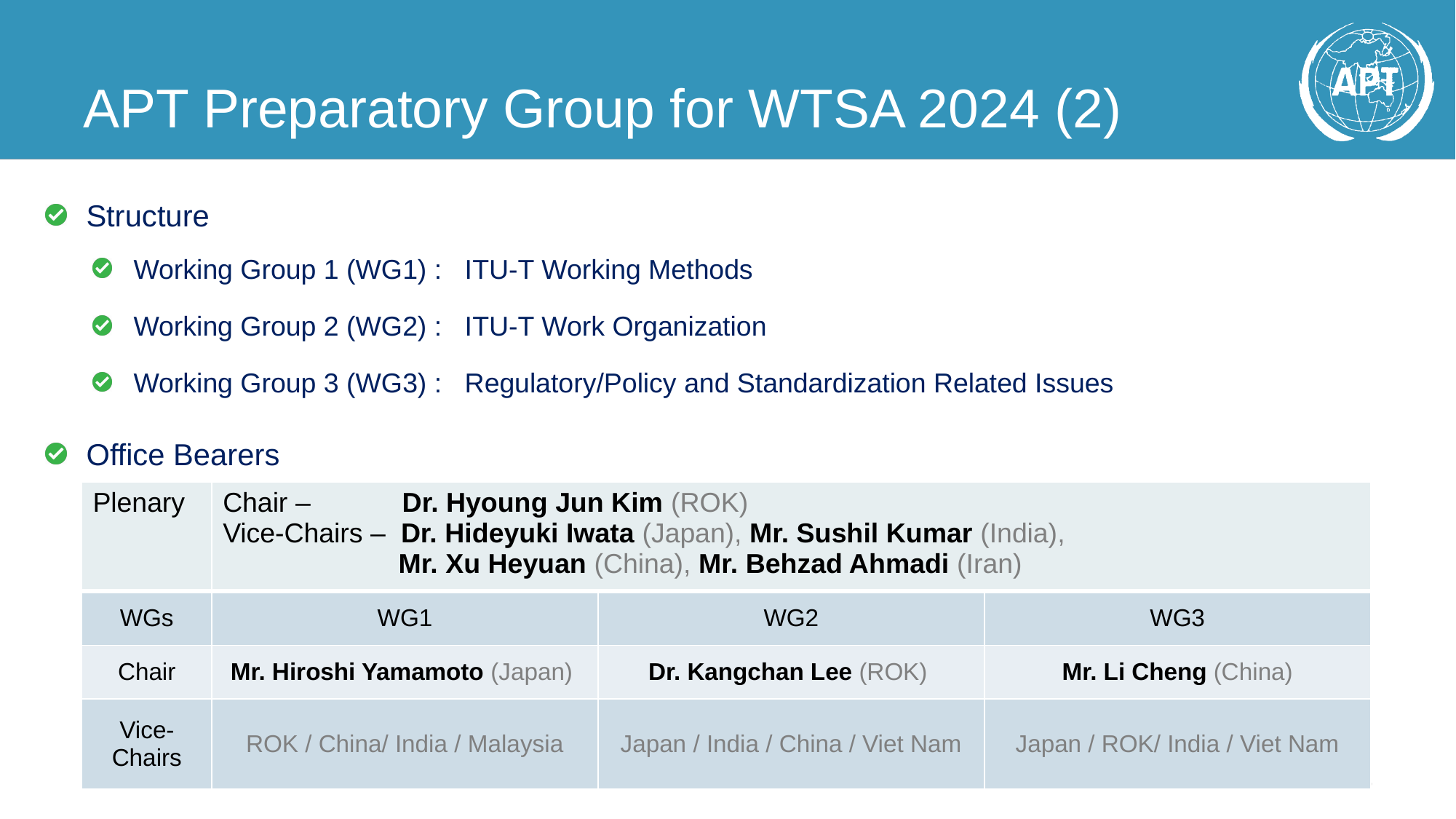

# APT Preparatory Group for WTSA 2024 (2)
Structure
Working Group 1 (WG1) :   ITU-T Working Methods
Working Group 2 (WG2) :   ITU-T Work Organization

Working Group 3 (WG3) :   Regulatory/Policy and Standardization Related Issues
Office Bearers
| Plenary | Chair –            Dr. Hyoung Jun Kim (ROK) Vice-Chairs –  Dr. Hideyuki Iwata (Japan), Mr. Sushil Kumar (India),                        Mr. Xu Heyuan (China), Mr. Behzad Ahmadi (Iran) |  |  |
| --- | --- | --- | --- |
| WGs | WG1 | WG2 | WG3 |
| Chair | Mr. Hiroshi Yamamoto (Japan) | Dr. Kangchan Lee (ROK) | Mr. Li Cheng (China) |
| Vice-Chairs | ROK / China/ India / Malaysia | Japan / India / China / Viet Nam | Japan / ROK/ India / Viet Nam |